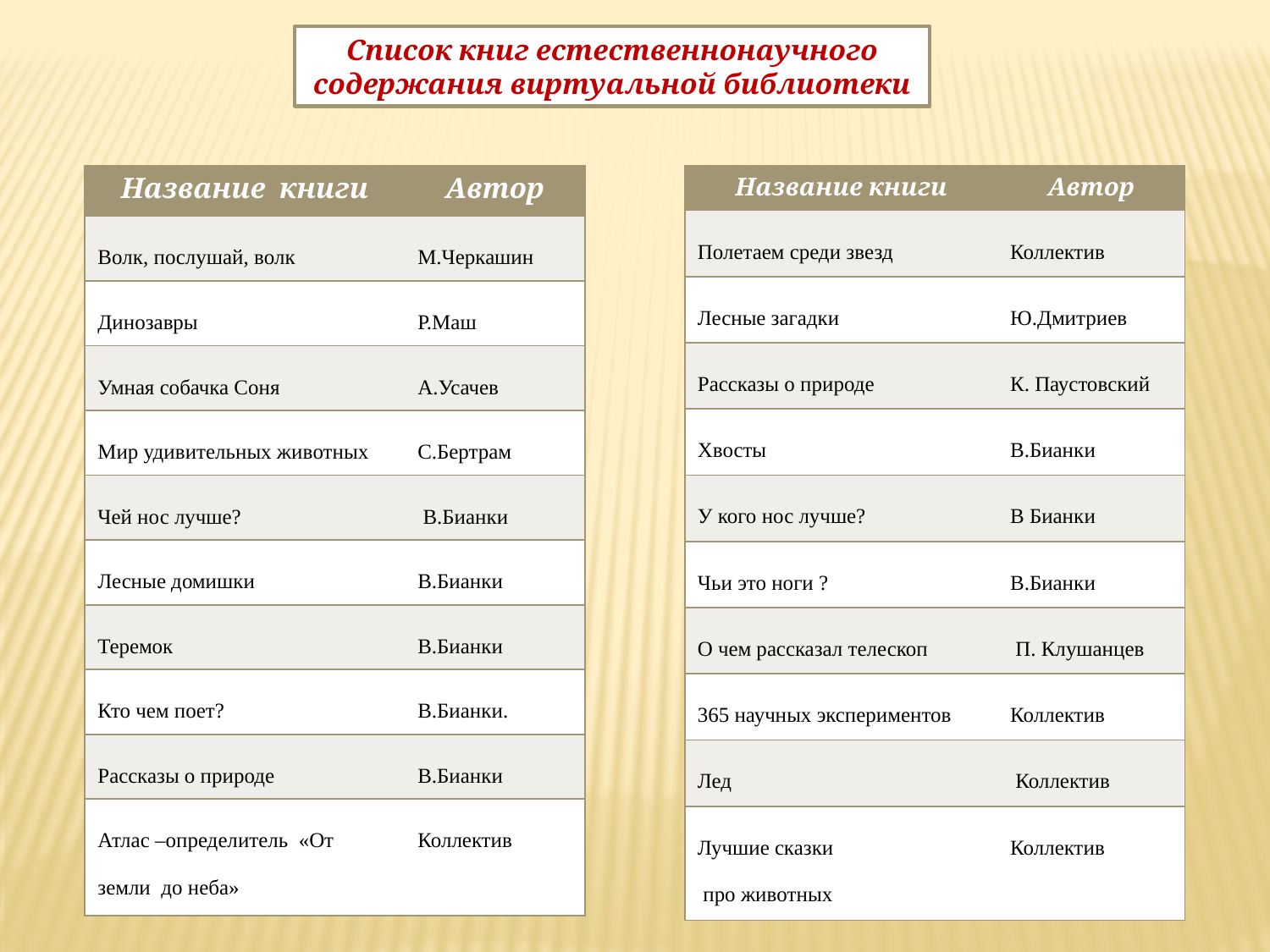

Список книг естественнонаучного содержания виртуальной библиотеки
| Название книги | Автор |
| --- | --- |
| Волк, послушай, волк | М.Черкашин |
| Динозавры | Р.Маш |
| Умная собачка Соня | А.Усачев |
| Мир удивительных животных | С.Бертрам |
| Чей нос лучше? | В.Бианки |
| Лесные домишки | В.Бианки |
| Теремок | В.Бианки |
| Кто чем поет? | В.Бианки. |
| Рассказы о природе | В.Бианки |
| Атлас –определитель «От земли до неба» | Коллектив |
| Название книги | Автор |
| --- | --- |
| Полетаем среди звезд | Коллектив |
| Лесные загадки | Ю.Дмитриев |
| Рассказы о природе | К. Паустовский |
| Хвосты | В.Бианки |
| У кого нос лучше? | В Бианки |
| Чьи это ноги ? | В.Бианки |
| О чем рассказал телескоп | П. Клушанцев |
| 365 научных экспериментов | Коллектив |
| Лед | Коллектив |
| Лучшие сказки про животных | Коллектив |